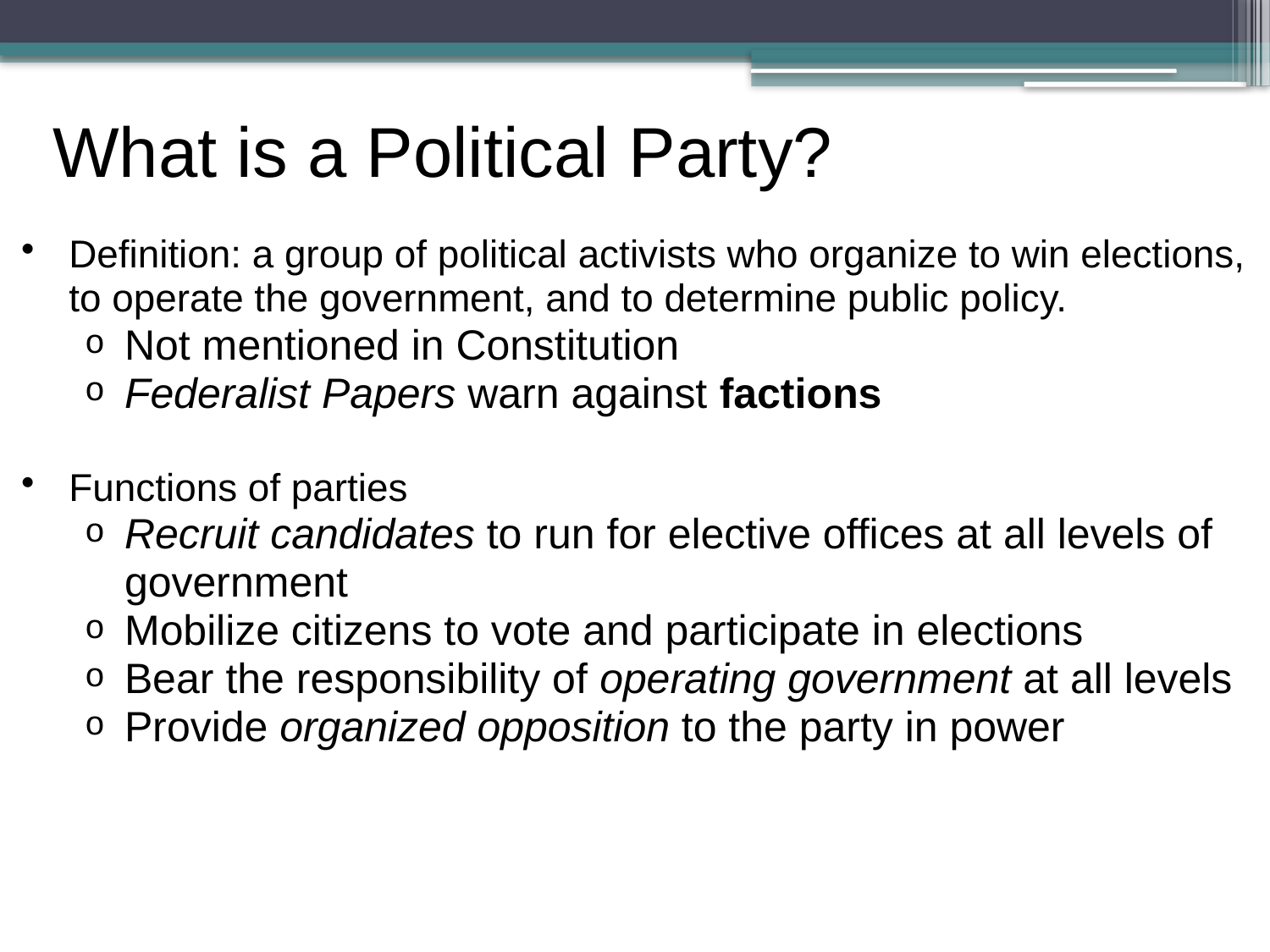

# What is a Political Party?
Definition: a group of political activists who organize to win elections, to operate the government, and to determine public policy.
Not mentioned in Constitution
Federalist Papers warn against factions

Functions of parties
Recruit candidates to run for elective offices at all levels of government
Mobilize citizens to vote and participate in elections
Bear the responsibility of operating government at all levels
Provide organized opposition to the party in power